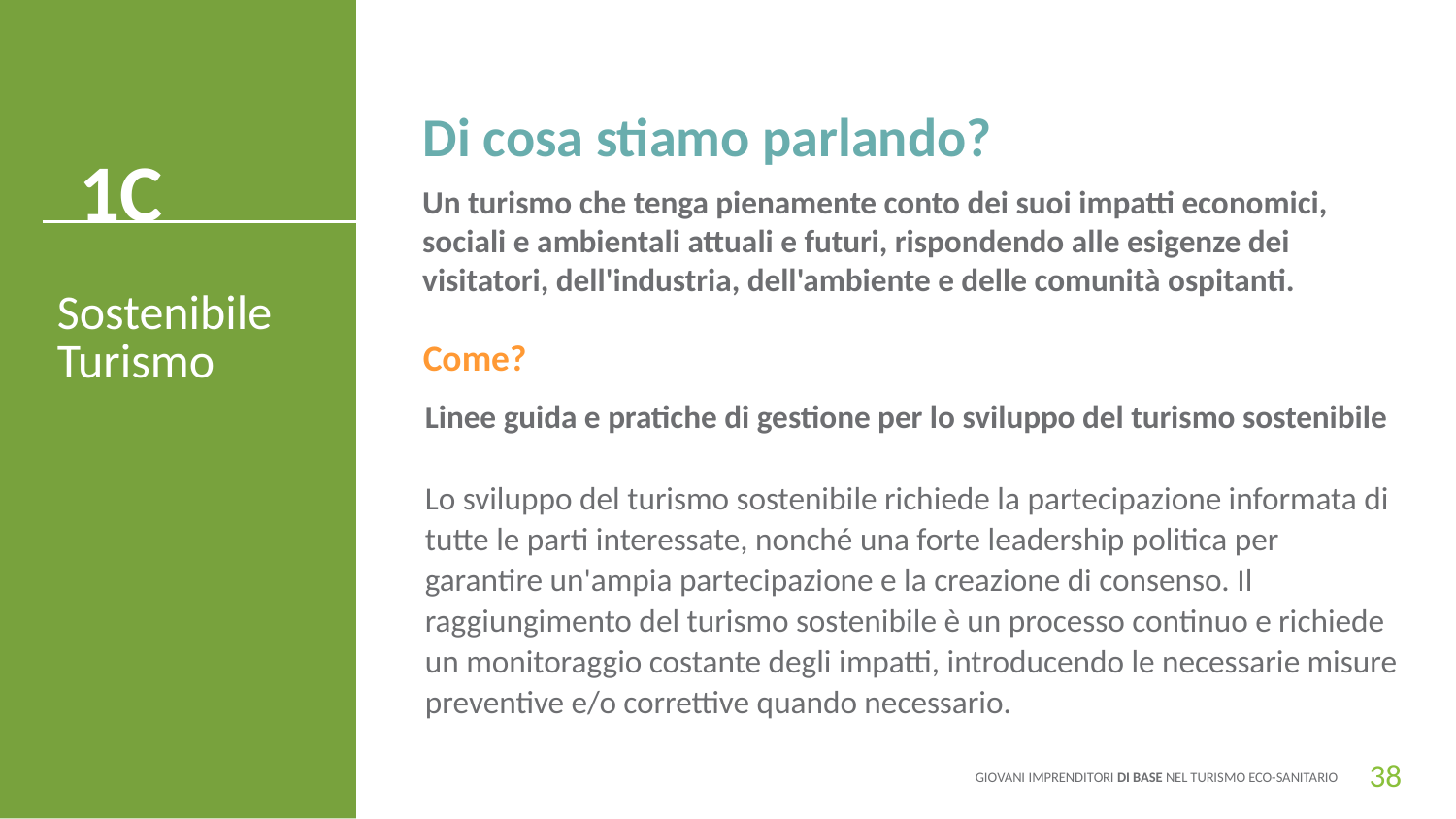

Di cosa stiamo parlando?
1C

Un turismo che tenga pienamente conto dei suoi impatti economici, sociali e ambientali attuali e futuri, rispondendo alle esigenze dei visitatori, dell'industria, dell'ambiente e delle comunità ospitanti.

Sostenibile
Turismo
Come?
Linee guida e pratiche di gestione per lo sviluppo del turismo sostenibile

Lo sviluppo del turismo sostenibile richiede la partecipazione informata di tutte le parti interessate, nonché una forte leadership politica per garantire un'ampia partecipazione e la creazione di consenso. Il raggiungimento del turismo sostenibile è un processo continuo e richiede un monitoraggio costante degli impatti, introducendo le necessarie misure preventive e/o correttive quando necessario.
38